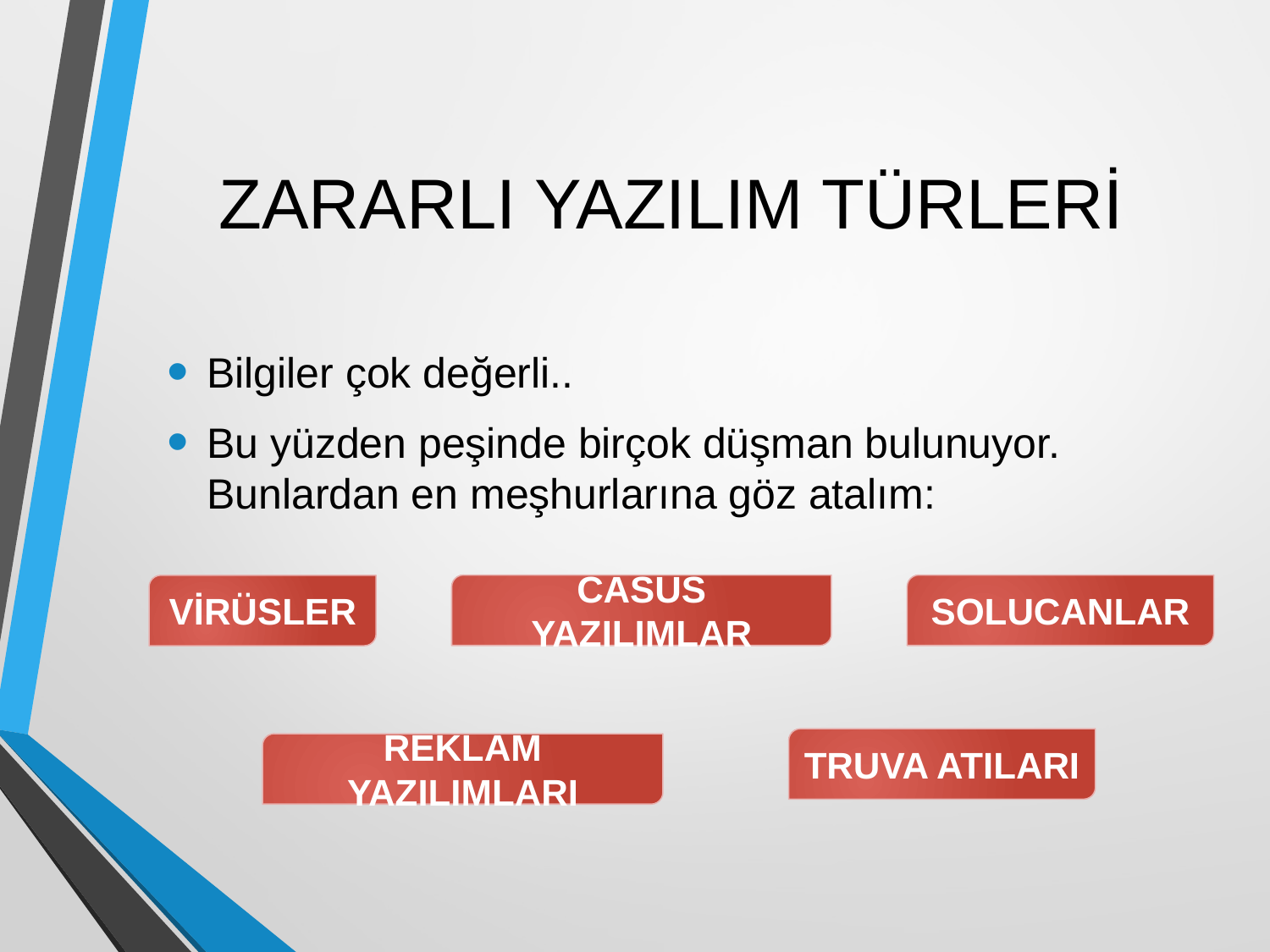

# ZARARLI YAZILIM TÜRLERİ
Bilgiler çok değerli..
Bu yüzden peşinde birçok düşman bulunuyor. Bunlardan en meşhurlarına göz atalım:
CASUS YAZILIMLAR
SOLUCANLAR
VİRÜSLER
TRUVA ATILARI
REKLAM YAZILIMLARI